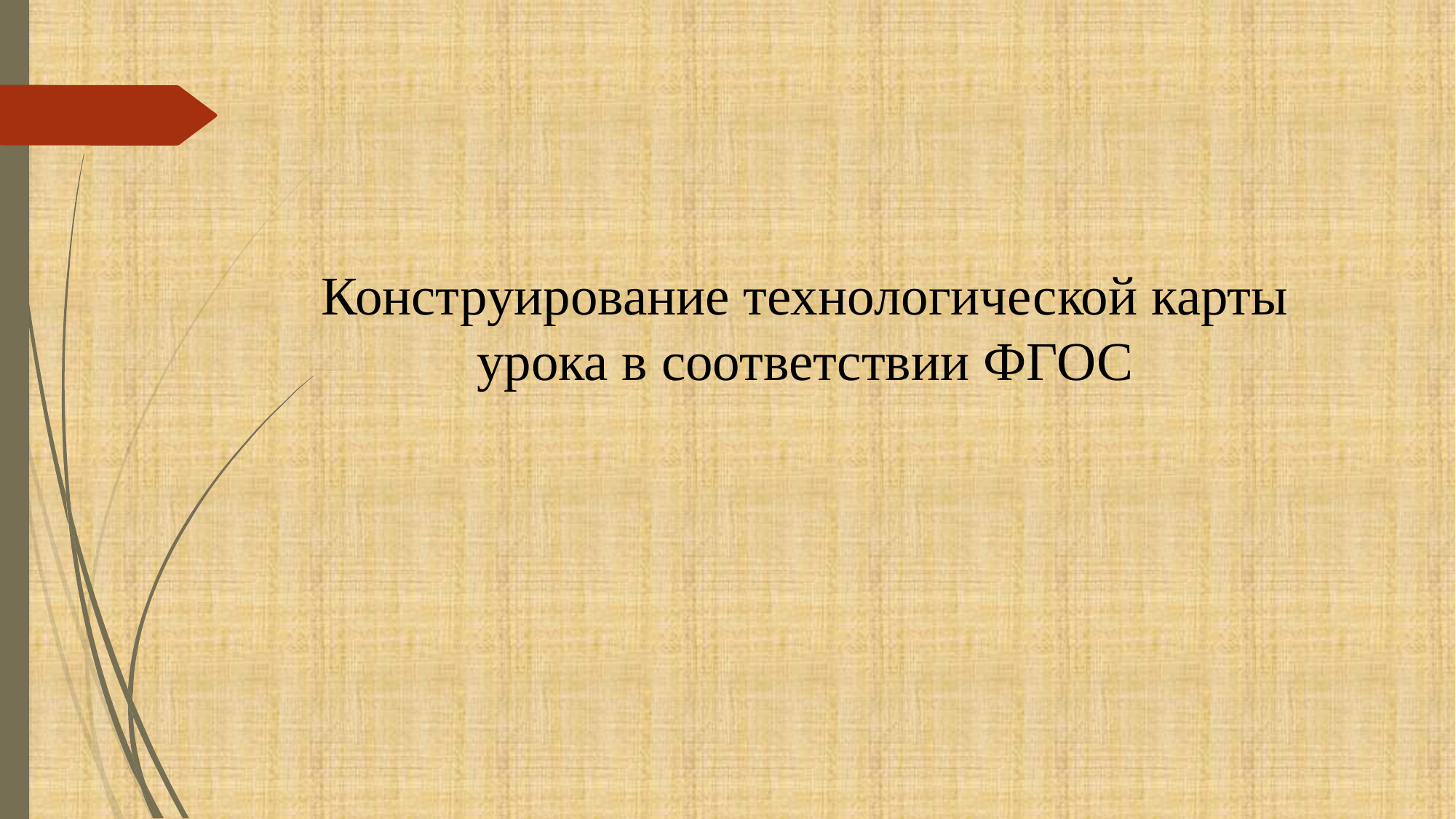

#
Конструирование технологической карты урока в соответствии ФГОС